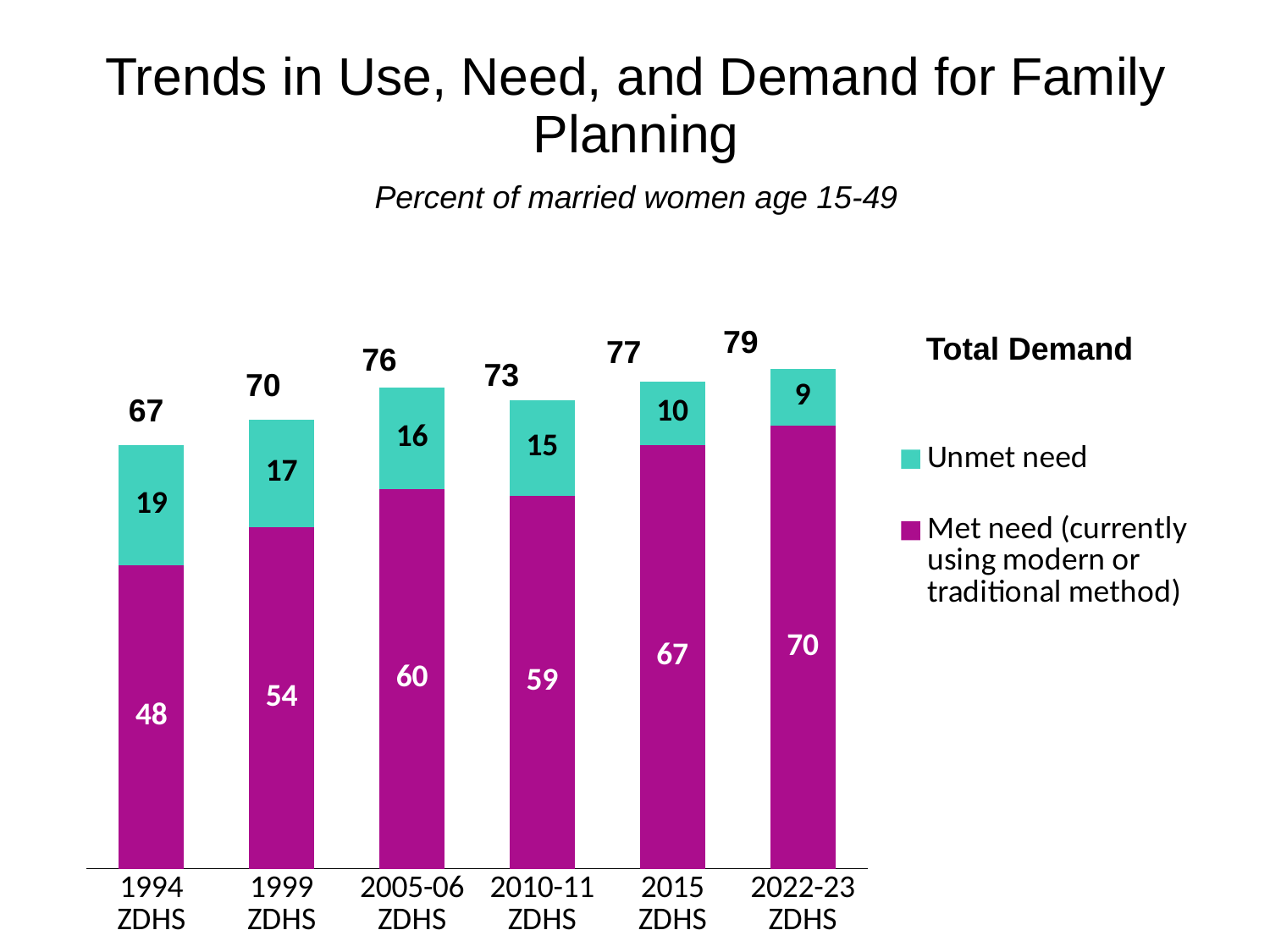

# Trends in Use, Need, and Demand for Family Planning
Percent of married women age 15-49

### Chart

| Category | Met need (currently using modern or traditional method) | Unmet need |
|---|---|---|
| 1994
ZDHS | 48.0 | 19.0 |
| 1999
ZDHS | 54.0 | 17.0 |
| 2005-06 ZDHS | 60.0 | 16.0 |
| 2010-11 ZDHS | 59.0 | 15.0 |
| 2015
ZDHS | 67.0 | 10.0 |
| 2022-23 ZDHS | 70.0 | 9.0 |
79
Total Demand
77
76
73
70
67